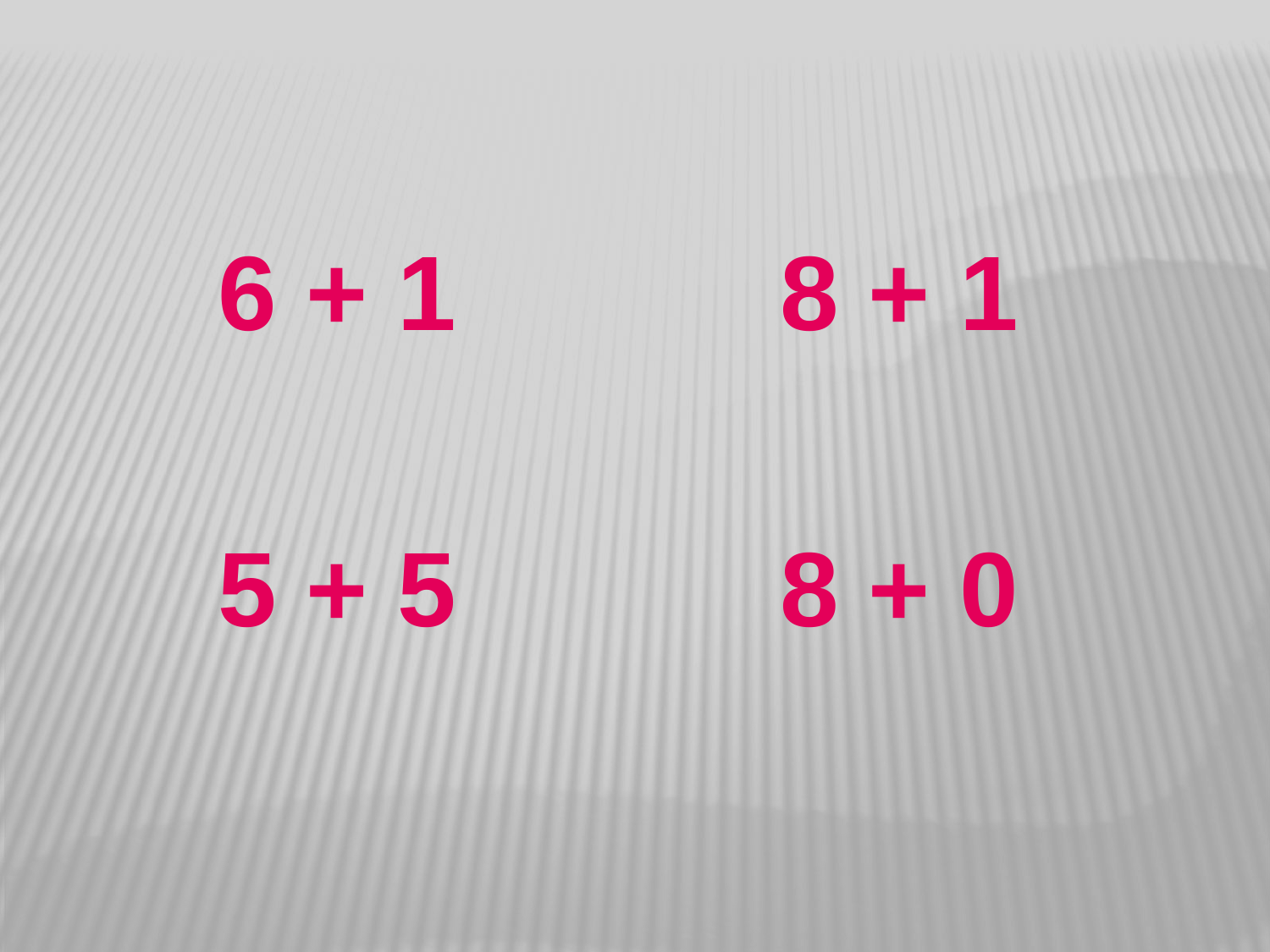

6 + 1           8 + 1

       5 + 5           8 + 0